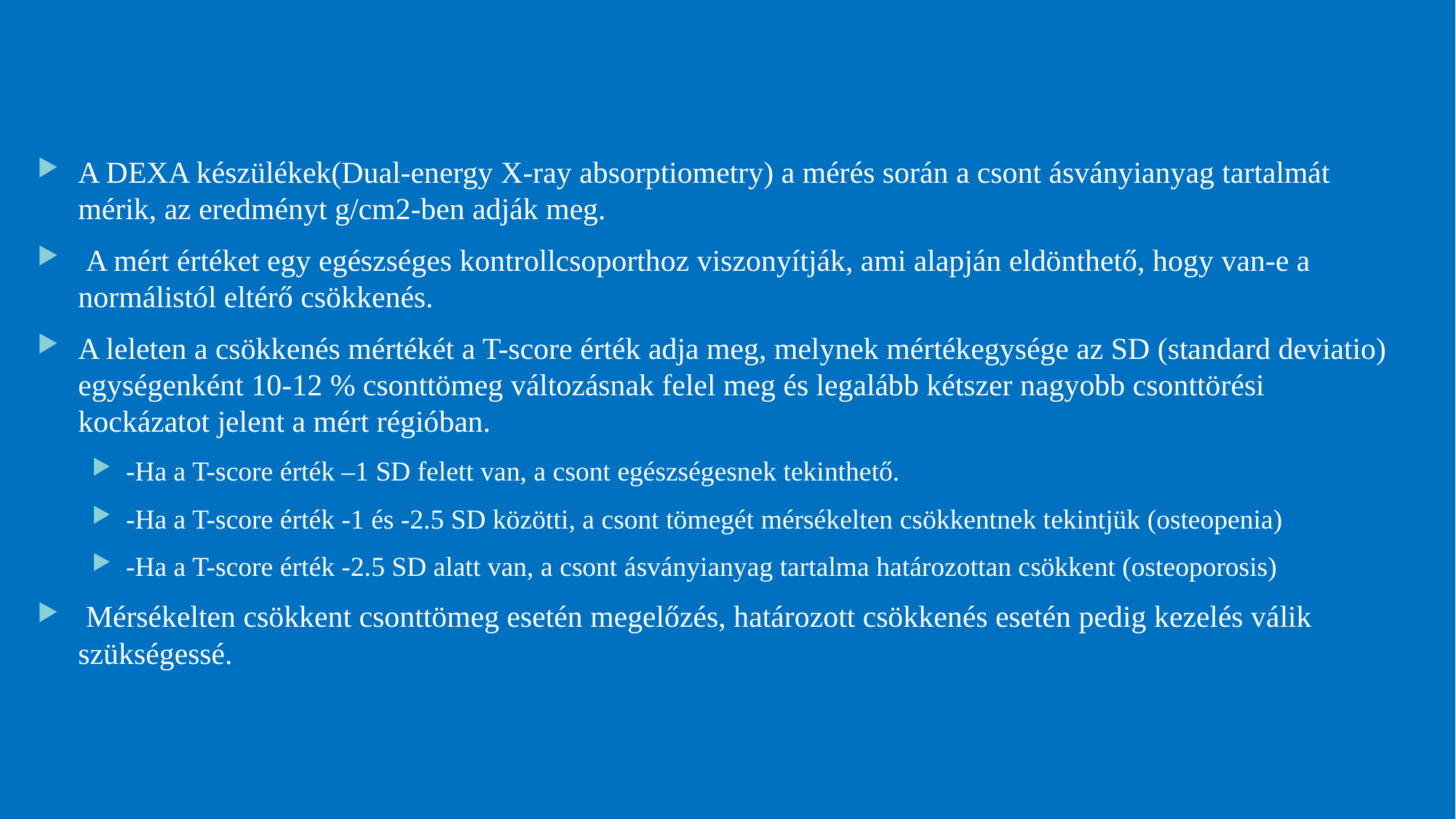

10
A DEXA készülékek(Dual-energy X-ray absorptiometry) a mérés során a csont ásványianyag tartalmát mérik, az eredményt g/cm2-ben adják meg.
 A mért értéket egy egészséges kontrollcsoporthoz viszonyítják, ami alapján eldönthető, hogy van-e a normálistól eltérő csökkenés.
A leleten a csökkenés mértékét a T-score érték adja meg, melynek mértékegysége az SD (standard deviatio) egységenként 10-12 % csonttömeg változásnak felel meg és legalább kétszer nagyobb csonttörési kockázatot jelent a mért régióban.
-Ha a T-score érték –1 SD felett van, a csont egészségesnek tekinthető.
-Ha a T-score érték -1 és -2.5 SD közötti, a csont tömegét mérsékelten csökkentnek tekintjük (osteopenia)
-Ha a T-score érték -2.5 SD alatt van, a csont ásványianyag tartalma határozottan csökkent (osteoporosis)
 Mérsékelten csökkent csonttömeg esetén megelőzés, határozott csökkenés esetén pedig kezelés válik szükségessé.